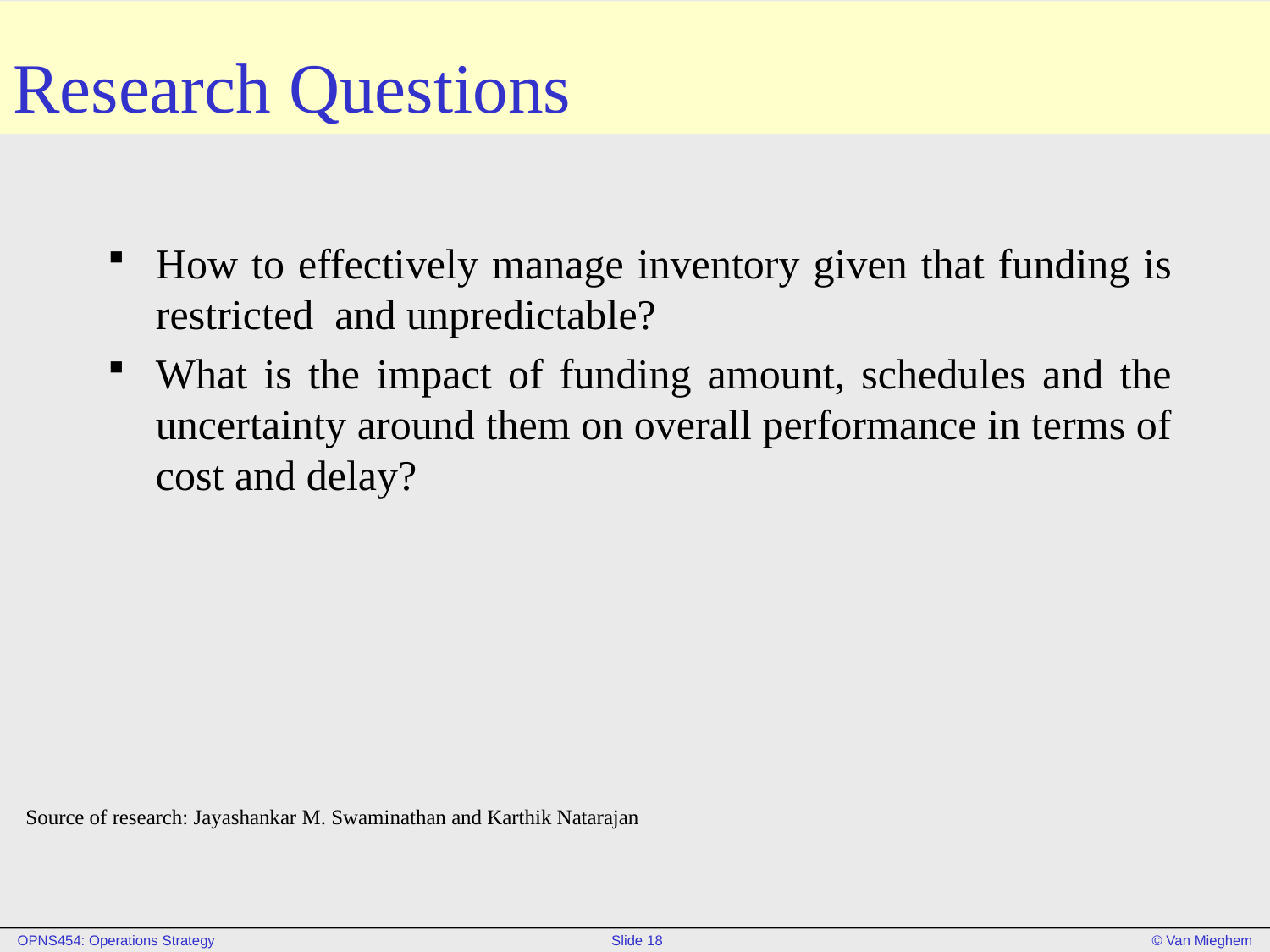

# Research Questions

How to effectively manage inventory given that funding is restricted  and unpredictable?
What is the impact of funding amount, schedules and the uncertainty around them on overall performance in terms of cost and delay?

Source of research: Jayashankar M. Swaminathan and Karthik Natarajan